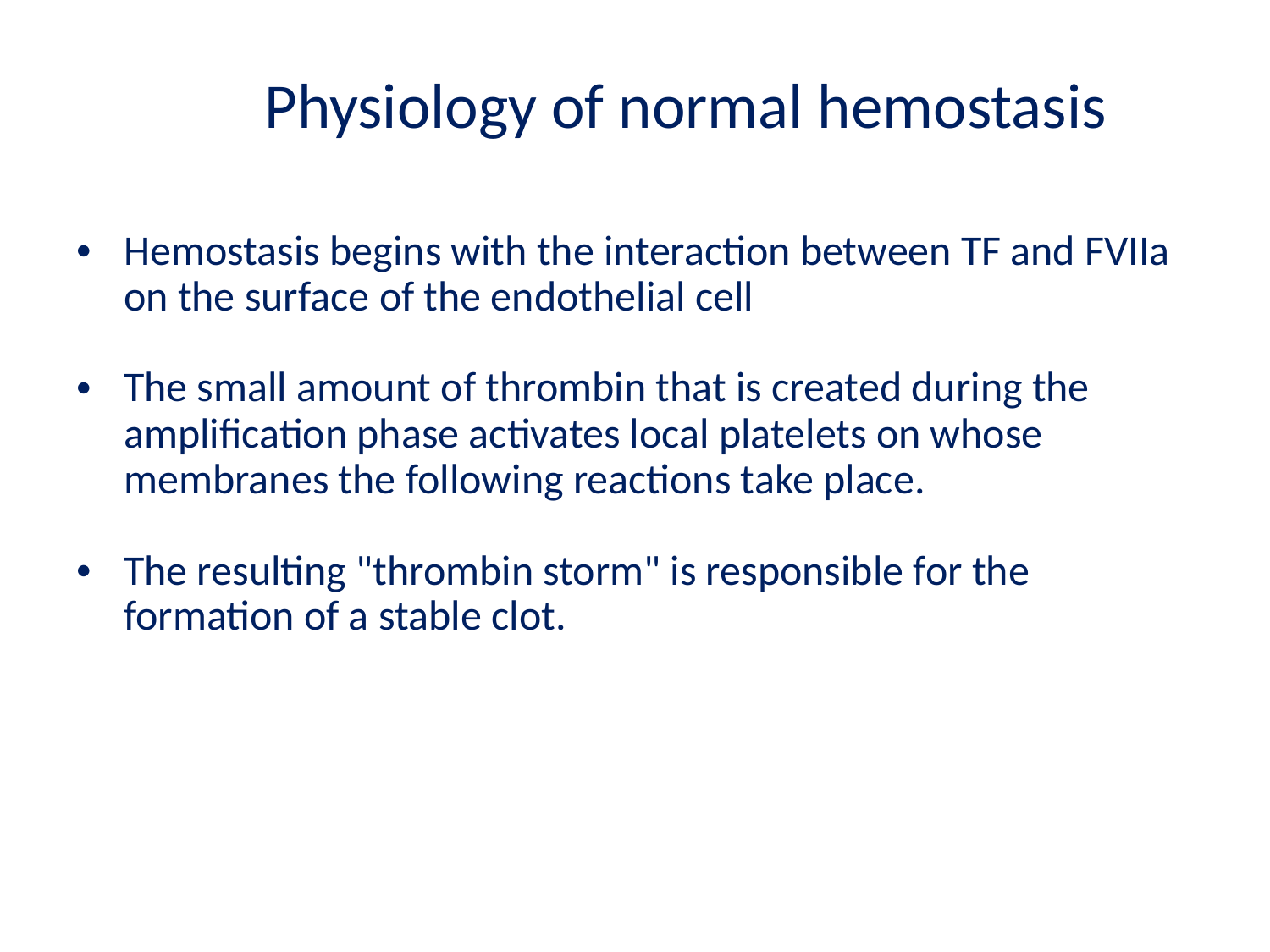

# Physiology of normal hemostasis
Hemostasis begins with the interaction between TF and FVIIa on the surface of the endothelial cell

The small amount of thrombin that is created during the amplification phase activates local platelets on whose membranes the following reactions take place.

The resulting "thrombin storm" is responsible for the formation of a stable clot.